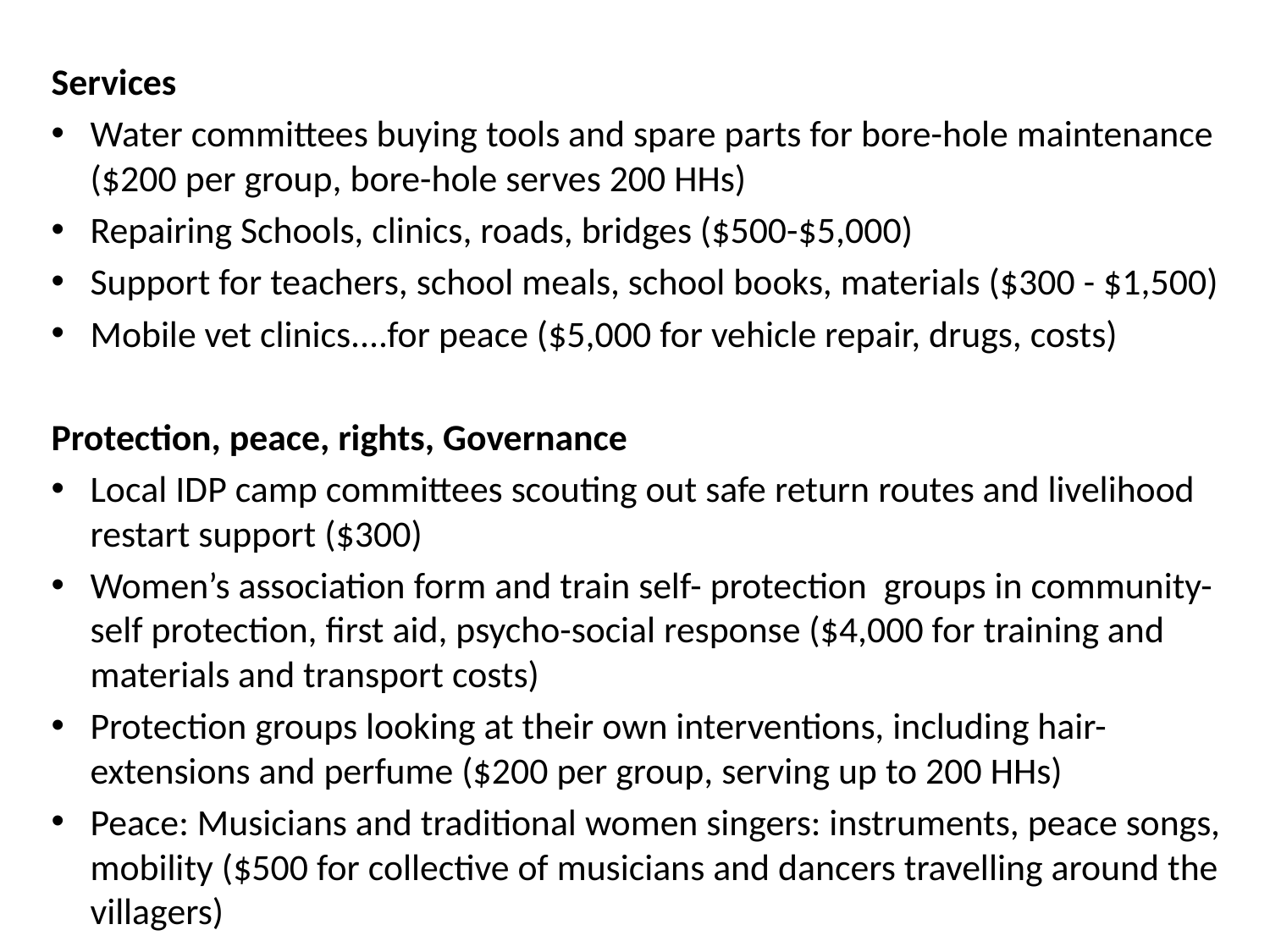

Services
Water committees buying tools and spare parts for bore-hole maintenance ($200 per group, bore-hole serves 200 HHs)
Repairing Schools, clinics, roads, bridges ($500-$5,000)
Support for teachers, school meals, school books, materials ($300 - $1,500)
Mobile vet clinics....for peace ($5,000 for vehicle repair, drugs, costs)

Protection, peace, rights, Governance
Local IDP camp committees scouting out safe return routes and livelihood restart support ($300)
Women’s association form and train self- protection  groups in community-self protection, first aid, psycho-social response ($4,000 for training and materials and transport costs)
Protection groups looking at their own interventions, including hair-extensions and perfume ($200 per group, serving up to 200 HHs)
Peace: Musicians and traditional women singers: instruments, peace songs, mobility ($500 for collective of musicians and dancers travelling around the villagers)